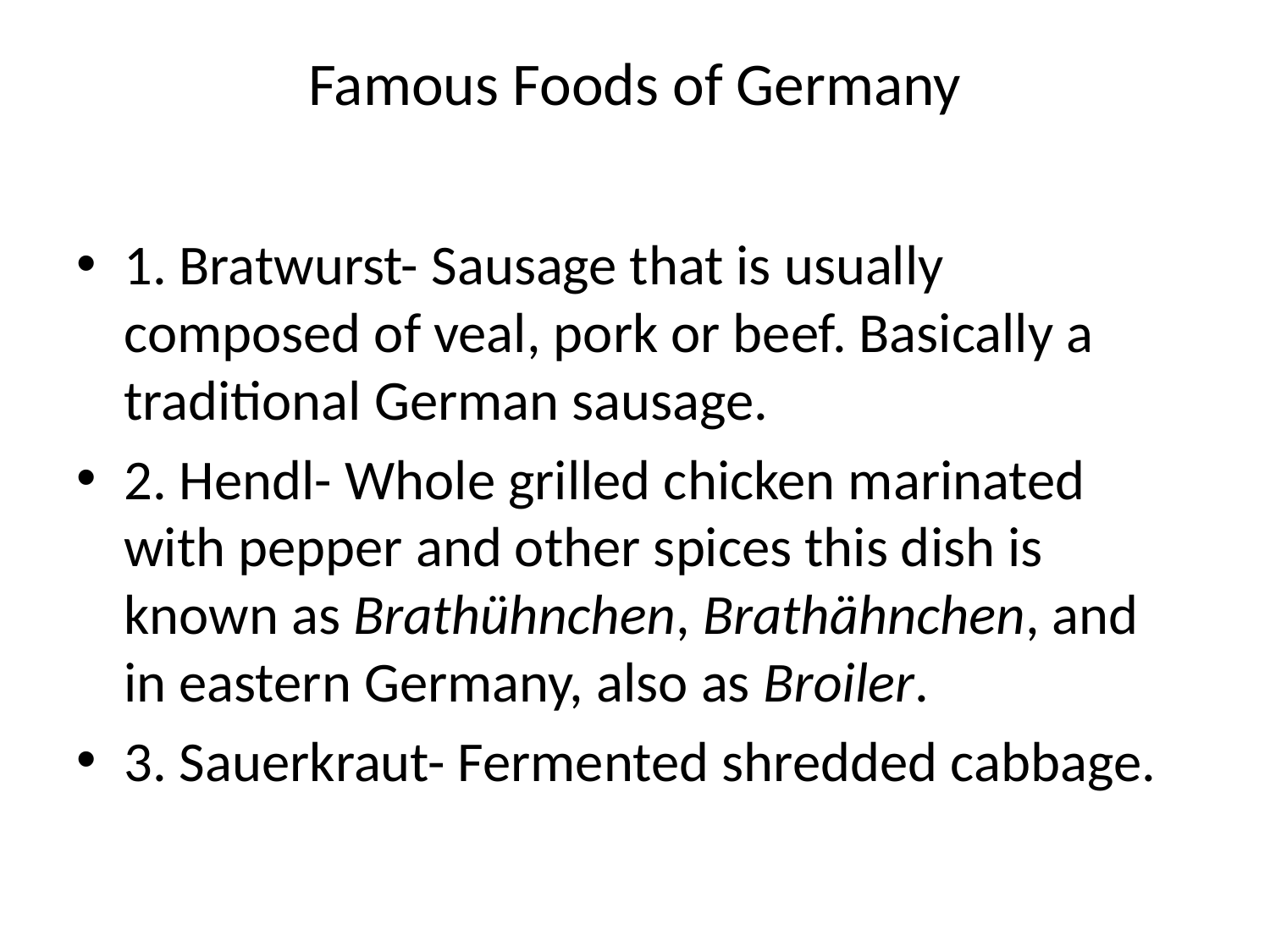

# Famous Foods of Germany
1. Bratwurst- Sausage that is usually composed of veal, pork or beef. Basically a traditional German sausage.
2. Hendl- Whole grilled chicken marinated with pepper and other spices this dish is known as Brathühnchen, Brathähnchen, and in eastern Germany, also as Broiler.
3. Sauerkraut- Fermented shredded cabbage.